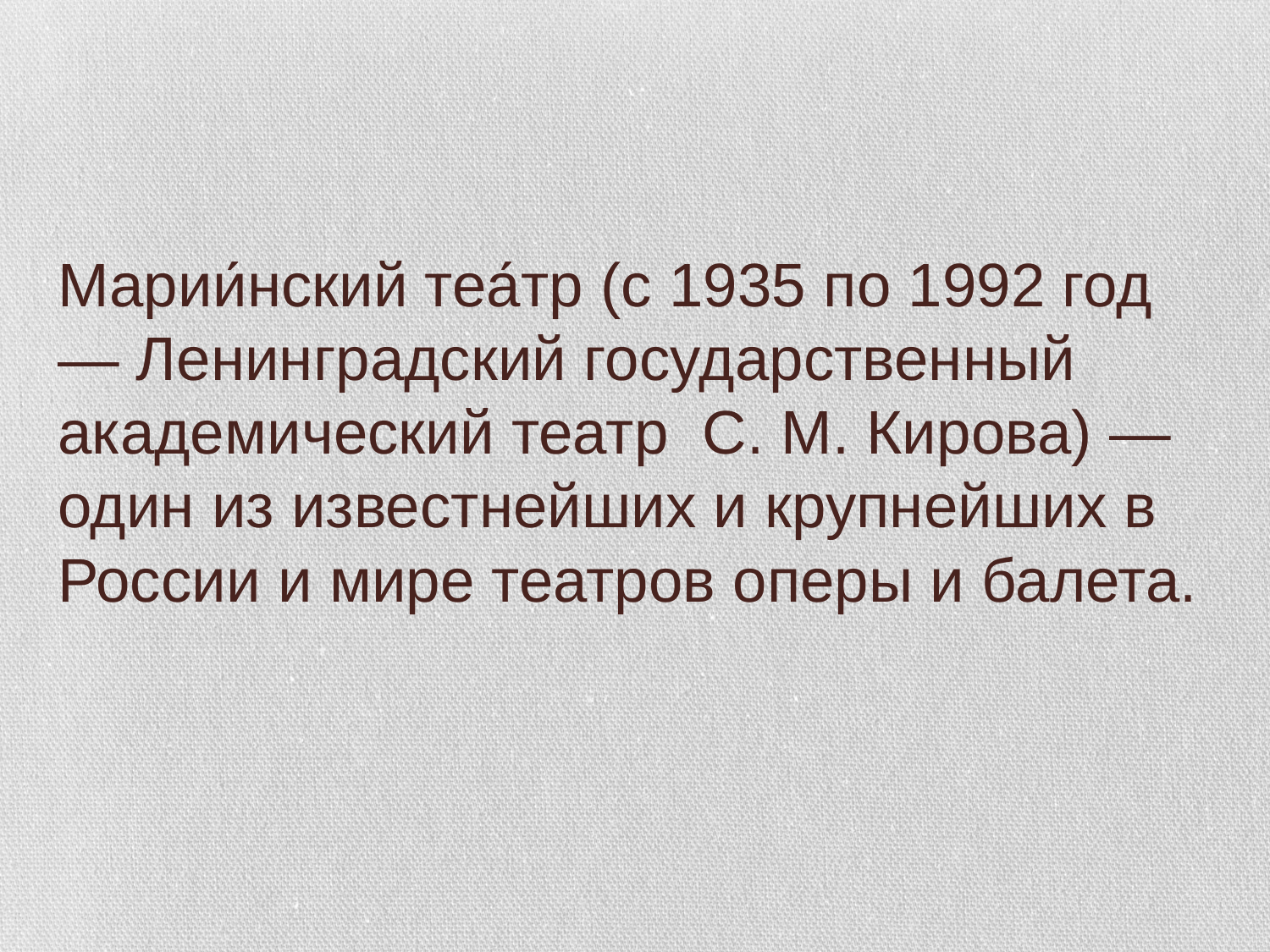

# Марии́нский теа́тр (с 1935 по 1992 год — Ленинградский государственный академический театр  С. М. Кирова) — один из известнейших и крупнейших в России и мире театров оперы и балета.